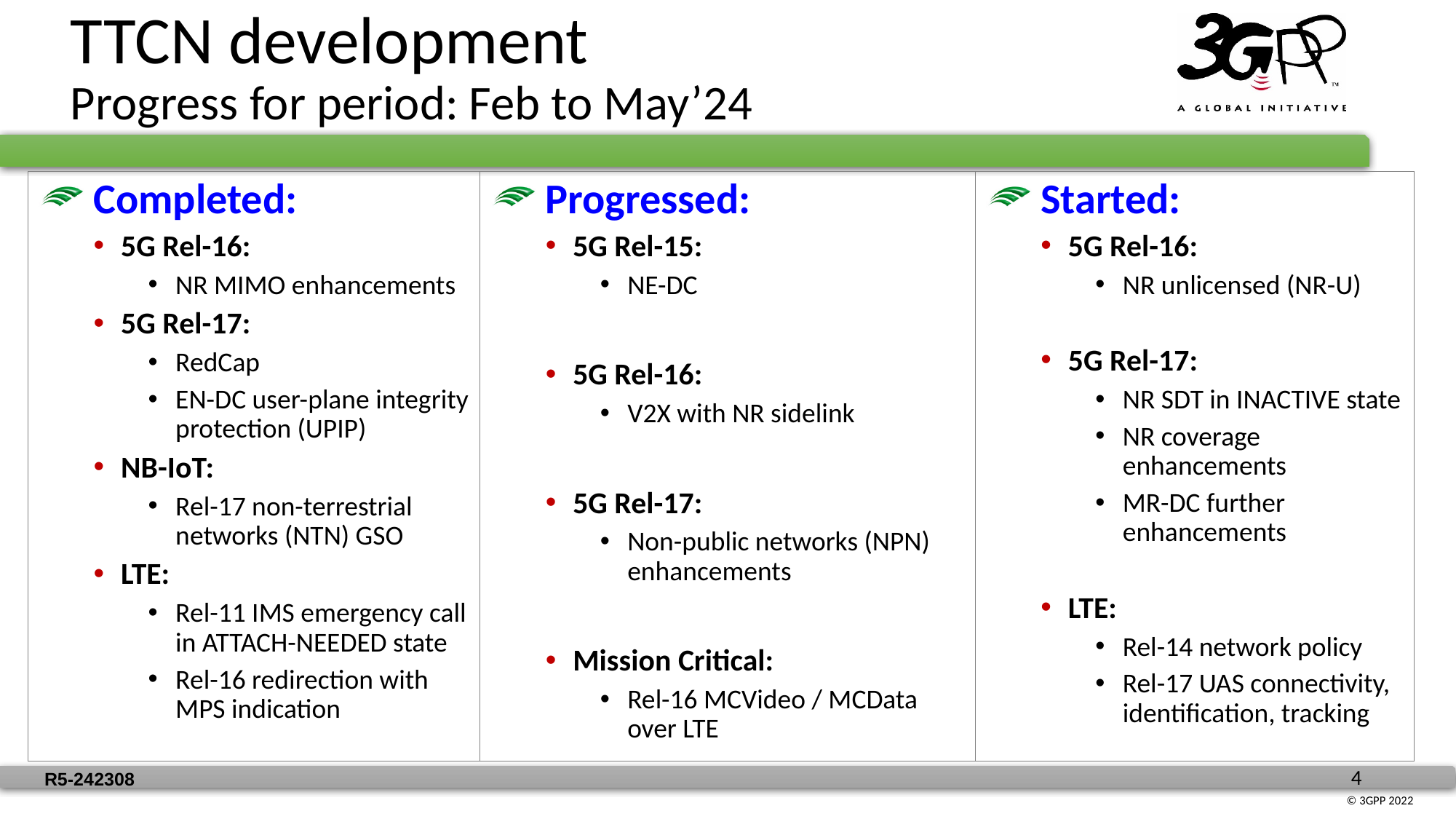

# TTCN development Progress for period: Feb to May’24
 Completed:
5G Rel-16:
NR MIMO enhancements
5G Rel-17:
RedCap
EN-DC user-plane integrity protection (UPIP)
NB-IoT:
Rel-17 non-terrestrial networks (NTN) GSO
LTE:
Rel-11 IMS emergency call in ATTACH-NEEDED state
Rel-16 redirection with MPS indication

 Progressed:
5G Rel-15:
NE-DC

5G Rel-16:
V2X with NR sidelink

5G Rel-17:
Non-public networks (NPN) enhancements

Mission Critical:
Rel-16 MCVideo / MCData over LTE

 Started:
5G Rel-16:
NR unlicensed (NR-U)

5G Rel-17:
NR SDT in INACTIVE state
NR coverage enhancements
MR-DC further enhancements

LTE:
Rel-14 network policy
Rel-17 UAS connectivity, identification, tracking